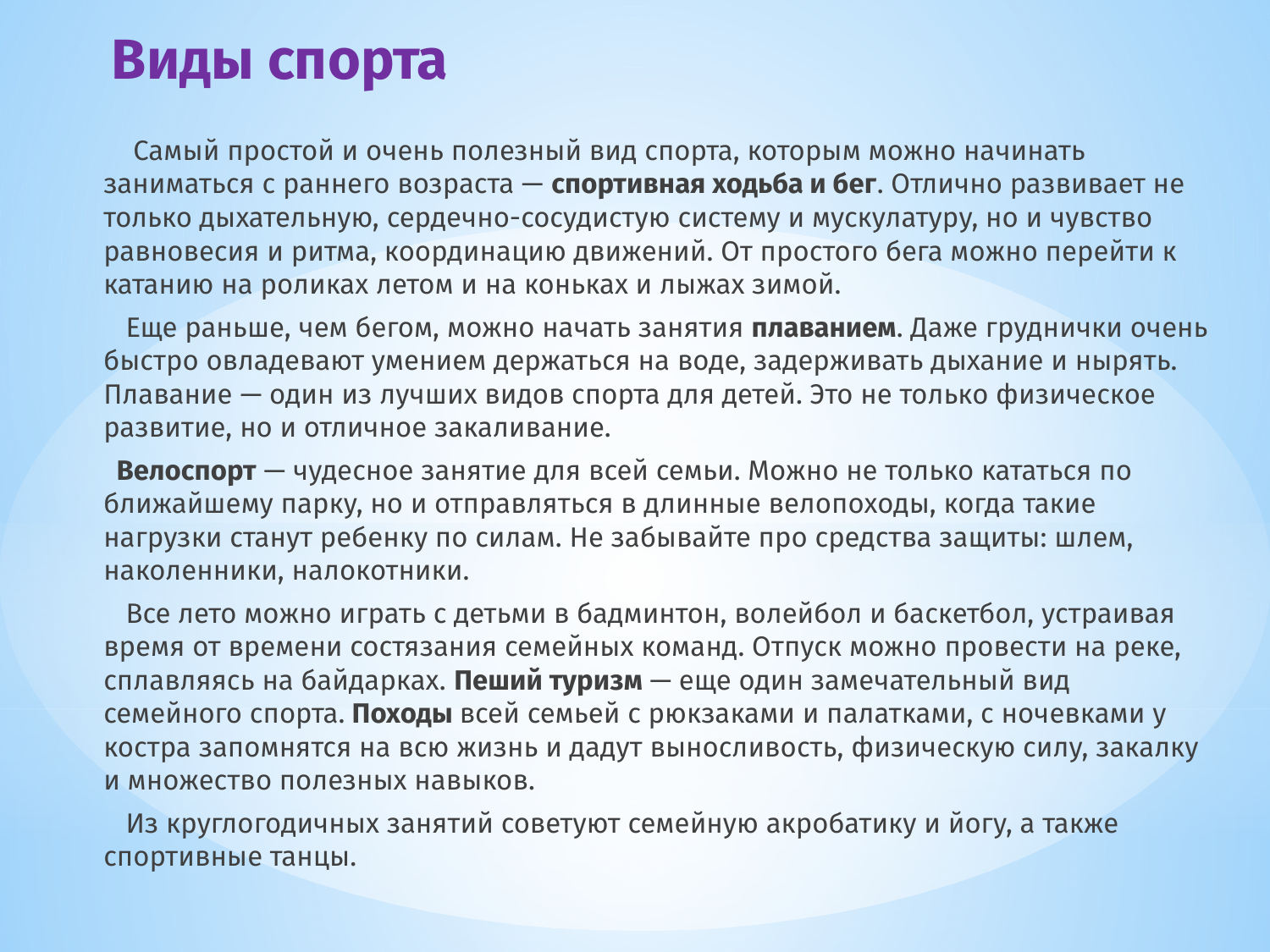

# Виды спорта
    Самый простой и очень полезный вид спорта, которым можно начинать заниматься с раннего возраста — спортивная ходьба и бег. Отлично развивает не только дыхательную, сердечно-сосудистую систему и мускулатуру, но и чувство равновесия и ритма, координацию движений. От простого бега можно перейти к катанию на роликах летом и на коньках и лыжах зимой.
   Еще раньше, чем бегом, можно начать занятия плаванием. Даже груднички очень быстро овладевают умением держаться на воде, задерживать дыхание и нырять. Плавание — один из лучших видов спорта для детей. Это не только физическое развитие, но и отличное закаливание.
  Велоспорт — чудесное занятие для всей семьи. Можно не только кататься по ближайшему парку, но и отправляться в длинные велопоходы, когда такие нагрузки станут ребенку по силам. Не забывайте про средства защиты: шлем, наколенники, налокотники.
   Все лето можно играть с детьми в бадминтон, волейбол и баскетбол, устраивая время от времени состязания семейных команд. Отпуск можно провести на реке, сплавляясь на байдарках. Пеший туризм — еще один замечательный вид семейного спорта. Походы всей семьей с рюкзаками и палатками, с ночевками у костра запомнятся на всю жизнь и дадут выносливость, физическую силу, закалку и множество полезных навыков.
   Из круглогодичных занятий советуют семейную акробатику и йогу, а также спортивные танцы.